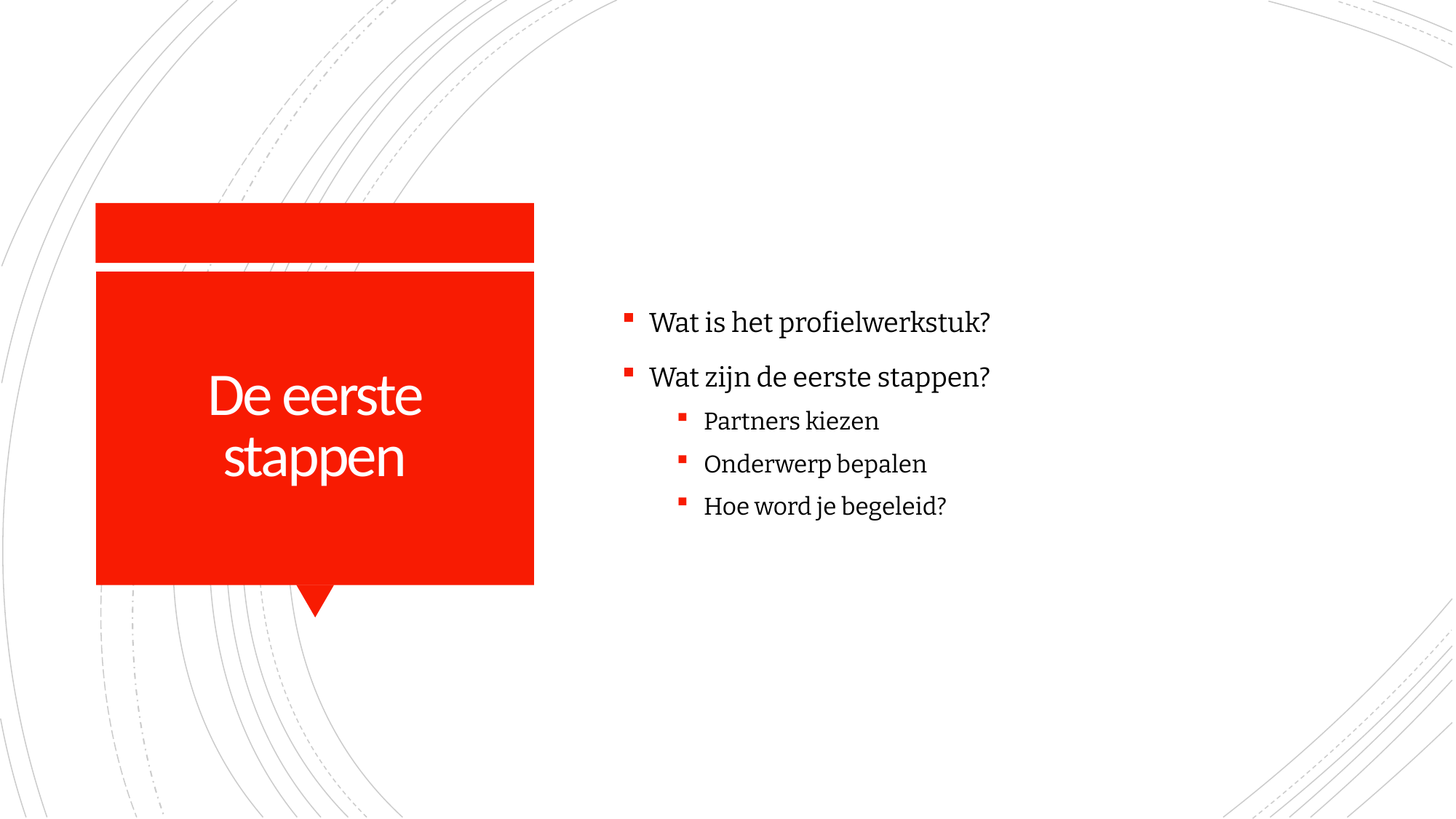

Wat is het profielwerkstuk?
Wat zijn de eerste stappen?
Partners kiezen
Onderwerp bepalen
Hoe word je begeleid?
# De eerste stappen